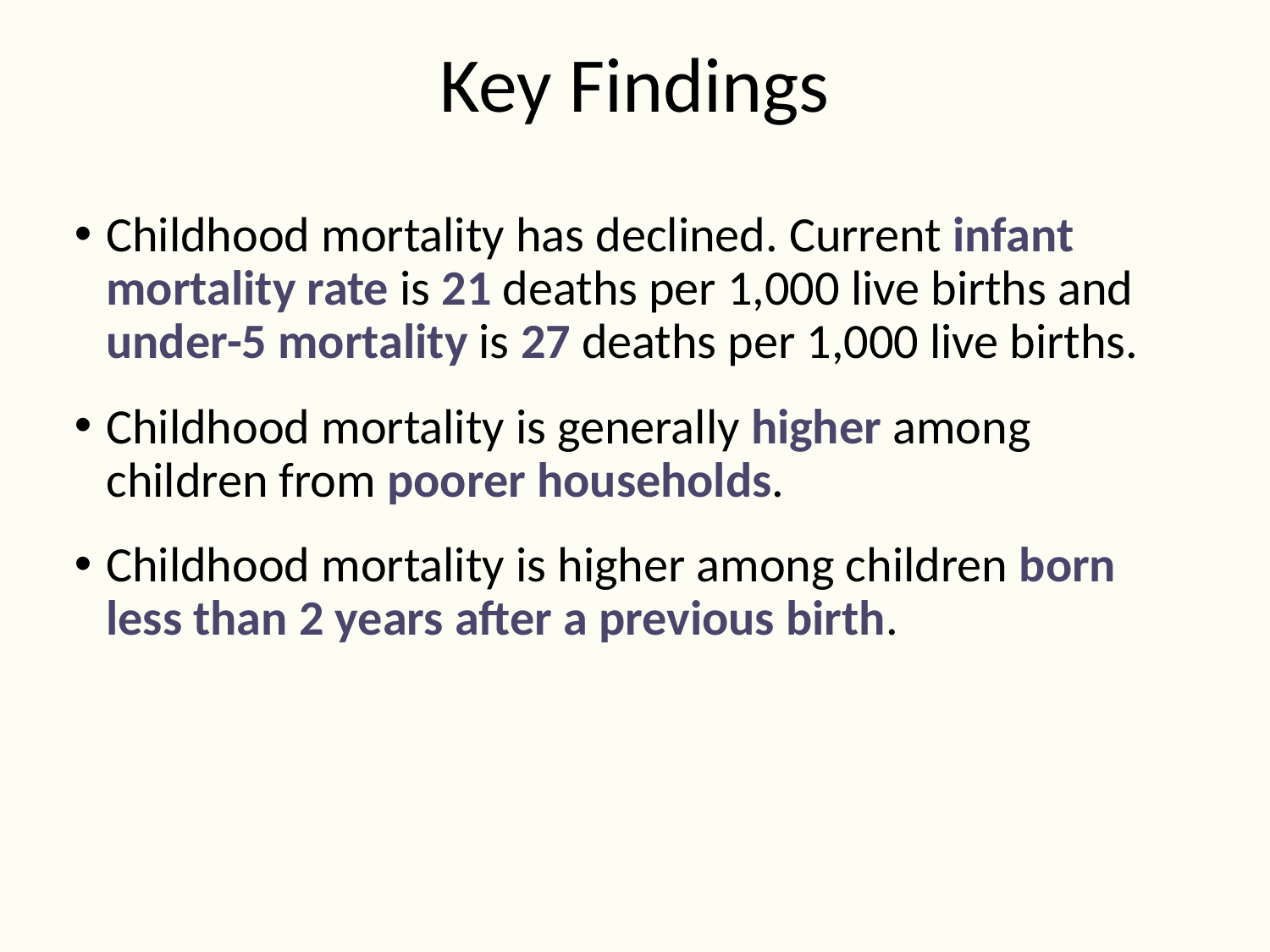

# Key Findings
Childhood mortality has declined. Current infant mortality rate is 21 deaths per 1,000 live births and under-5 mortality is 27 deaths per 1,000 live births.
Childhood mortality is generally higher among children from poorer households.
Childhood mortality is higher among children born less than 2 years after a previous birth.